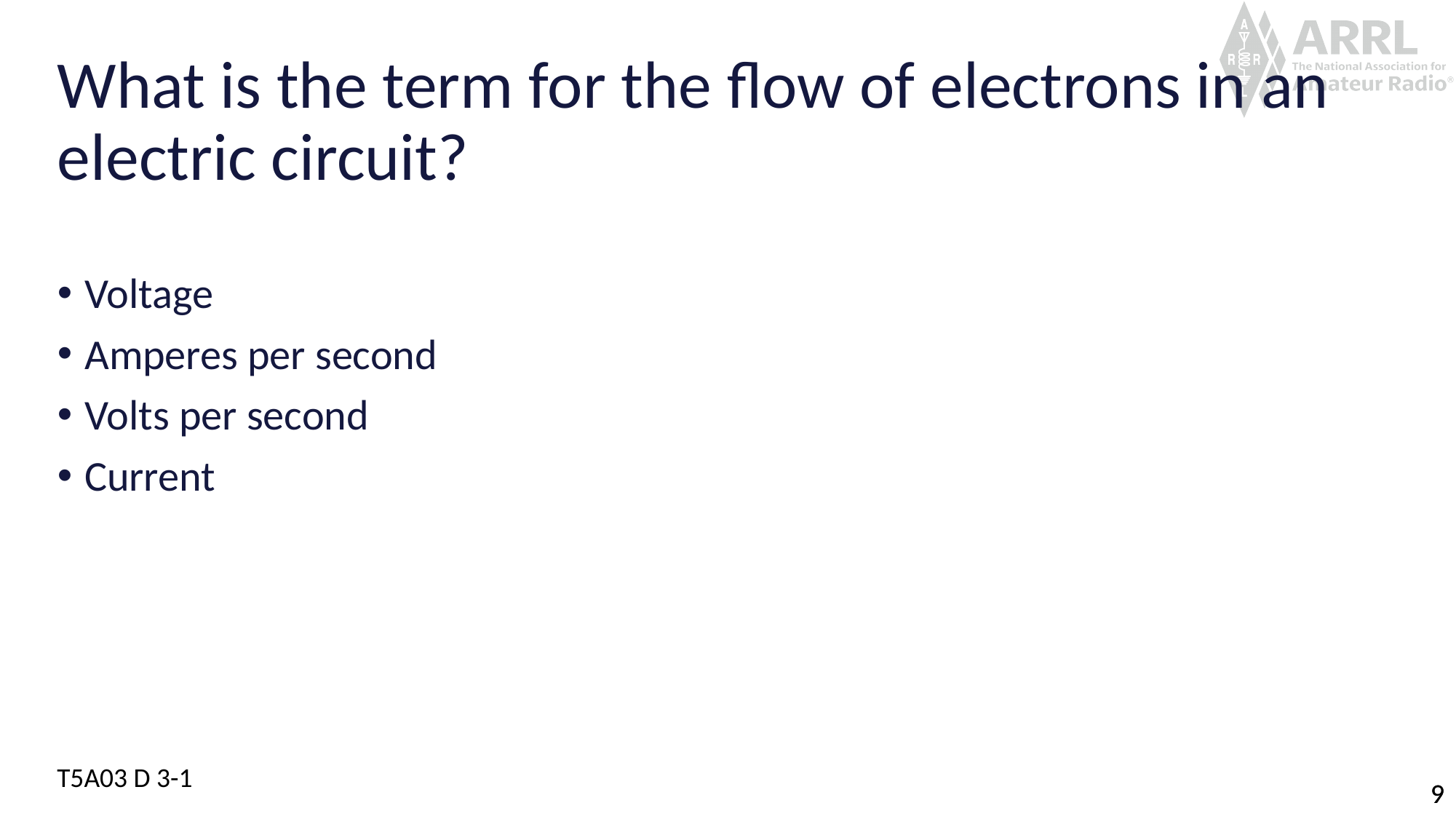

# What is the term for the flow of electrons in an electric circuit?
Voltage
Amperes per second
Volts per second
Current
T5A03 D 3-1